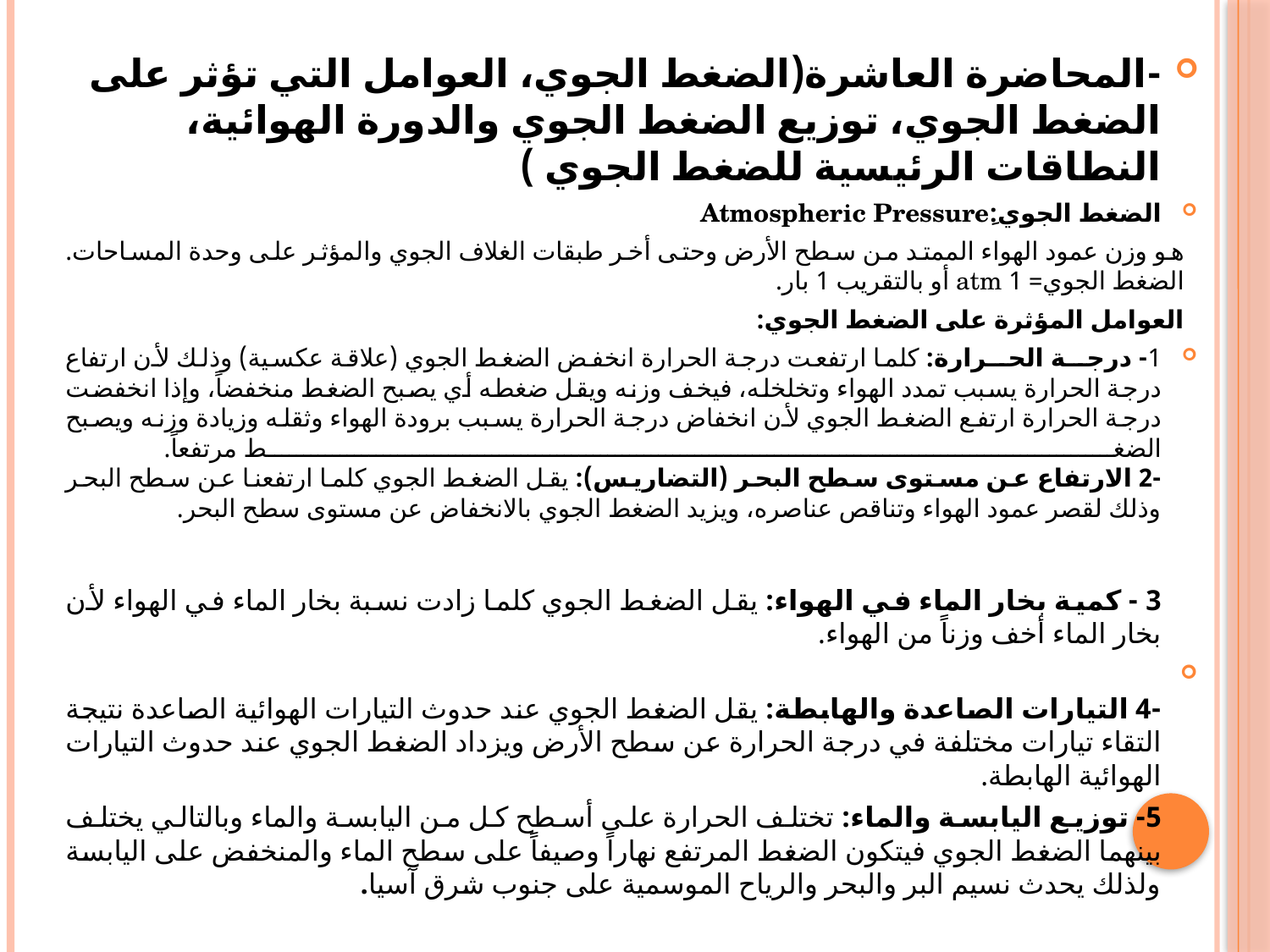

#
-المحاضرة العاشرة(الضغط الجوي، العوامل التي تؤثر على الضغط الجوي، توزيع الضغط الجوي والدورة الهوائية، النطاقات الرئيسية للضغط الجوي )
الضغط الجوي:ِAtmospheric Pressure
هو وزن عمود الهواء الممتد من سطح الأرض وحتى أخر طبقات الغلاف الجوي والمؤثر على وحدة المساحات. الضغط الجوي= 1 atm أو بالتقريب 1 بار.
العوامل المؤثرة على الضغط الجوي:
1- درجــة الحــرارة: كلما ارتفعت درجة الحرارة انخفض الضغط الجوي (علاقة عكسية) وذلك لأن ارتفاع درجة الحرارة يسبب تمدد الهواء وتخلخله، فيخف وزنه ويقل ضغطه أي يصبح الضغط منخفضاً، وإذا انخفضت درجة الحرارة ارتفع الضغط الجوي لأن انخفاض درجة الحرارة يسبب برودة الهواء وثقله وزيادة وزنه ويصبح الضغط مرتفعاً.
-2 الارتفاع عن مستوى سطح البحر (التضاريس): يقل الضغط الجوي كلما ارتفعنا عن سطح البحر وذلك لقصر عمود الهواء وتناقص عناصره، ويزيد الضغط الجوي بالانخفاض عن مستوى سطح البحر.
3 - كمية بخار الماء في الهواء: يقل الضغط الجوي كلما زادت نسبة بخار الماء في الهواء لأن بخار الماء أخف وزناً من الهواء.
-4 التيارات الصاعدة والهابطة: يقل الضغط الجوي عند حدوث التيارات الهوائية الصاعدة نتيجة التقاء تيارات مختلفة في درجة الحرارة عن سطح الأرض ويزداد الضغط الجوي عند حدوث التيارات الهوائية الهابطة.
5- توزيع اليابسة والماء: تختلف الحرارة على أسطح كل من اليابسة والماء وبالتالي يختلف بينهما الضغط الجوي فيتكون الضغط المرتفع نهاراً وصيفاً على سطح الماء والمنخفض على اليابسة ولذلك يحدث نسيم البر والبحر والرياح الموسمية على جنوب شرق آسيا.